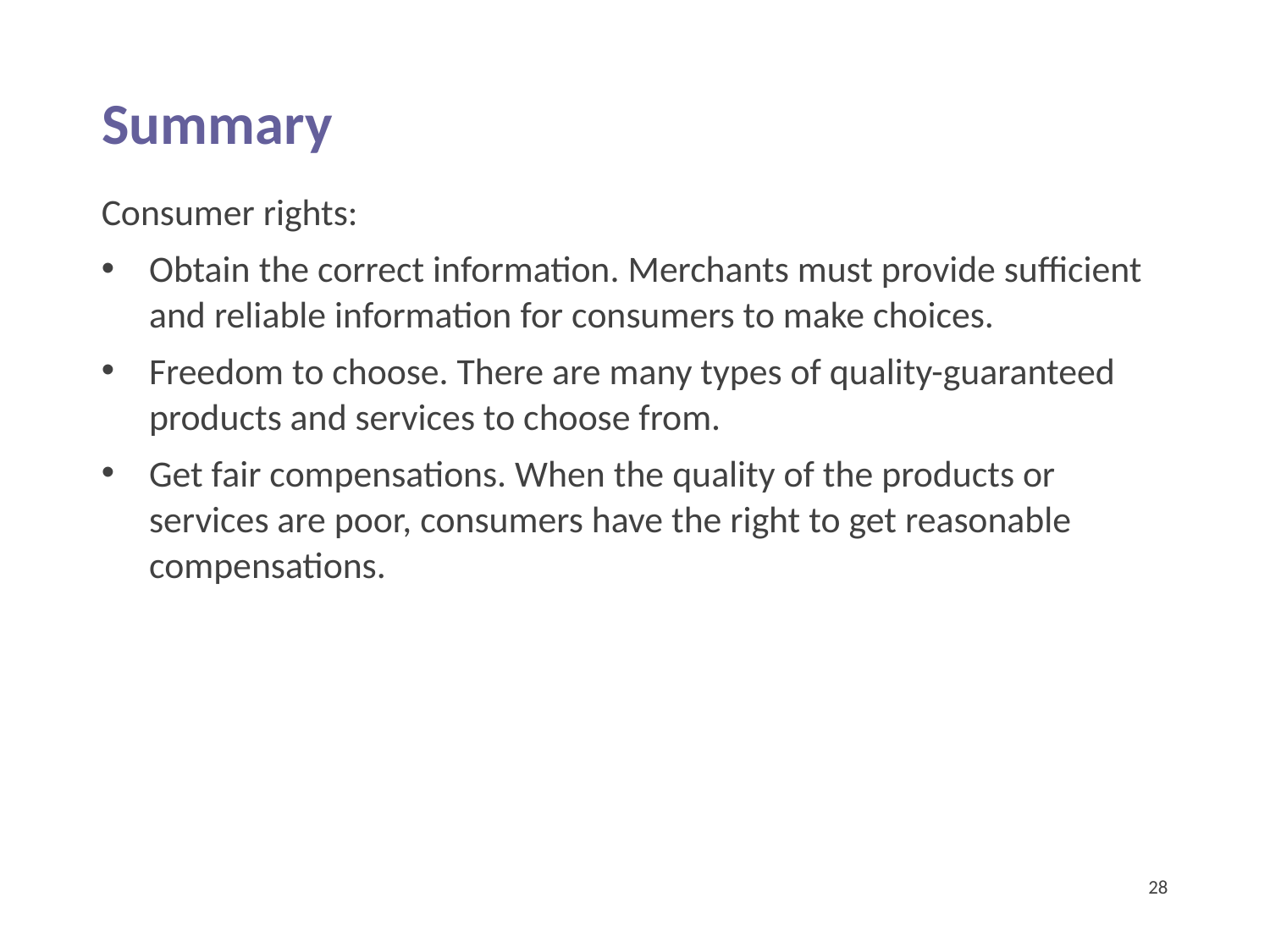

Summary
Consumer rights:
Obtain the correct information. Merchants must provide sufficient and reliable information for consumers to make choices.
Freedom to choose. There are many types of quality-guaranteed products and services to choose from.
Get fair compensations. When the quality of the products or services are poor, consumers have the right to get reasonable compensations.
28